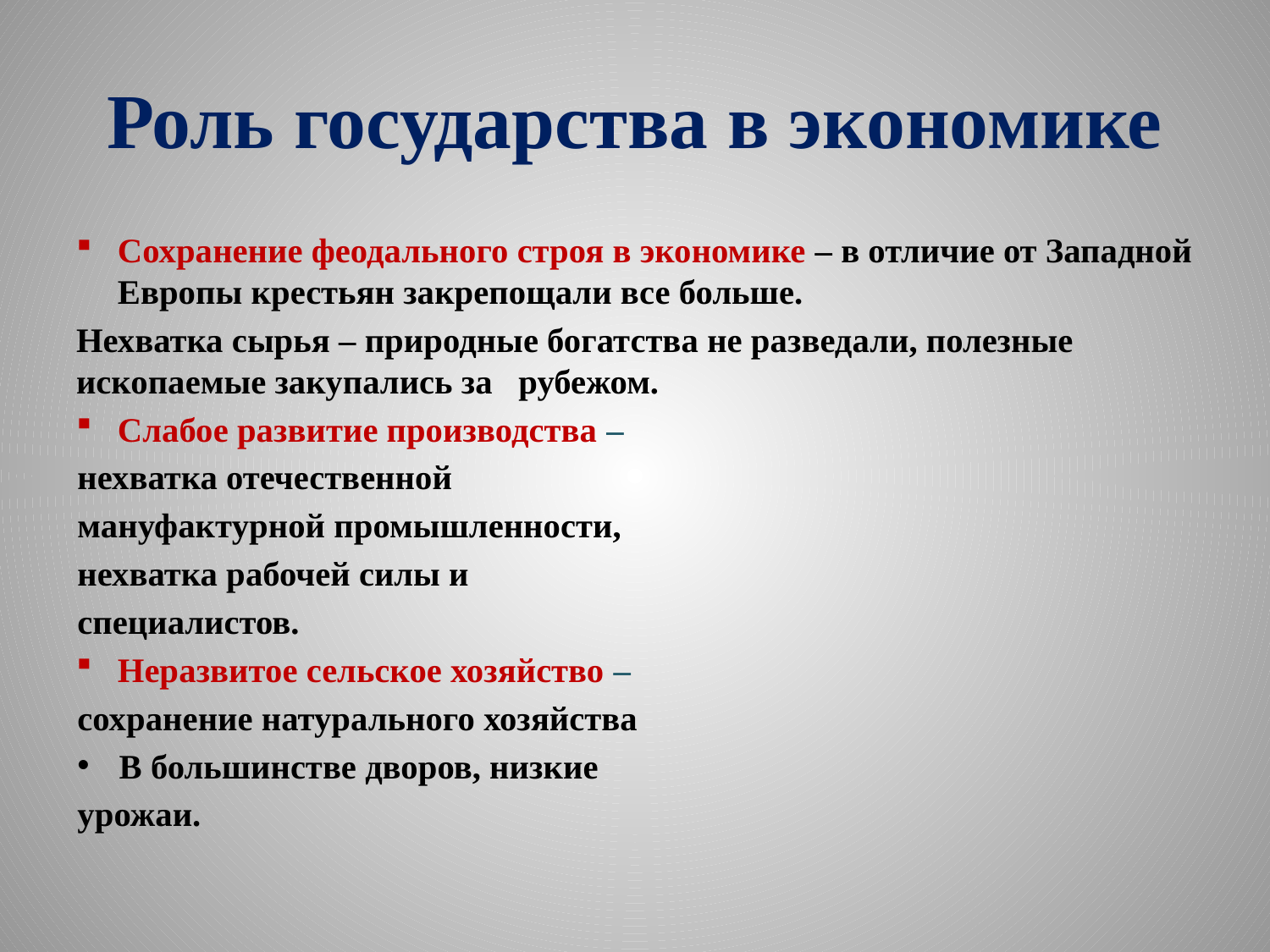

# Роль государства в экономике
Сохранение феодального строя в экономике – в отличие от Западной Европы крестьян закрепощали все больше.
Нехватка сырья – природные богатства не разведали, полезные ископаемые закупались за   рубежом.
Слабое развитие производства –
нехватка отечественной
мануфактурной промышленности,
нехватка рабочей силы и
специалистов.
Неразвитое сельское хозяйство –
сохранение натурального хозяйства
В большинстве дворов, низкие
урожаи.